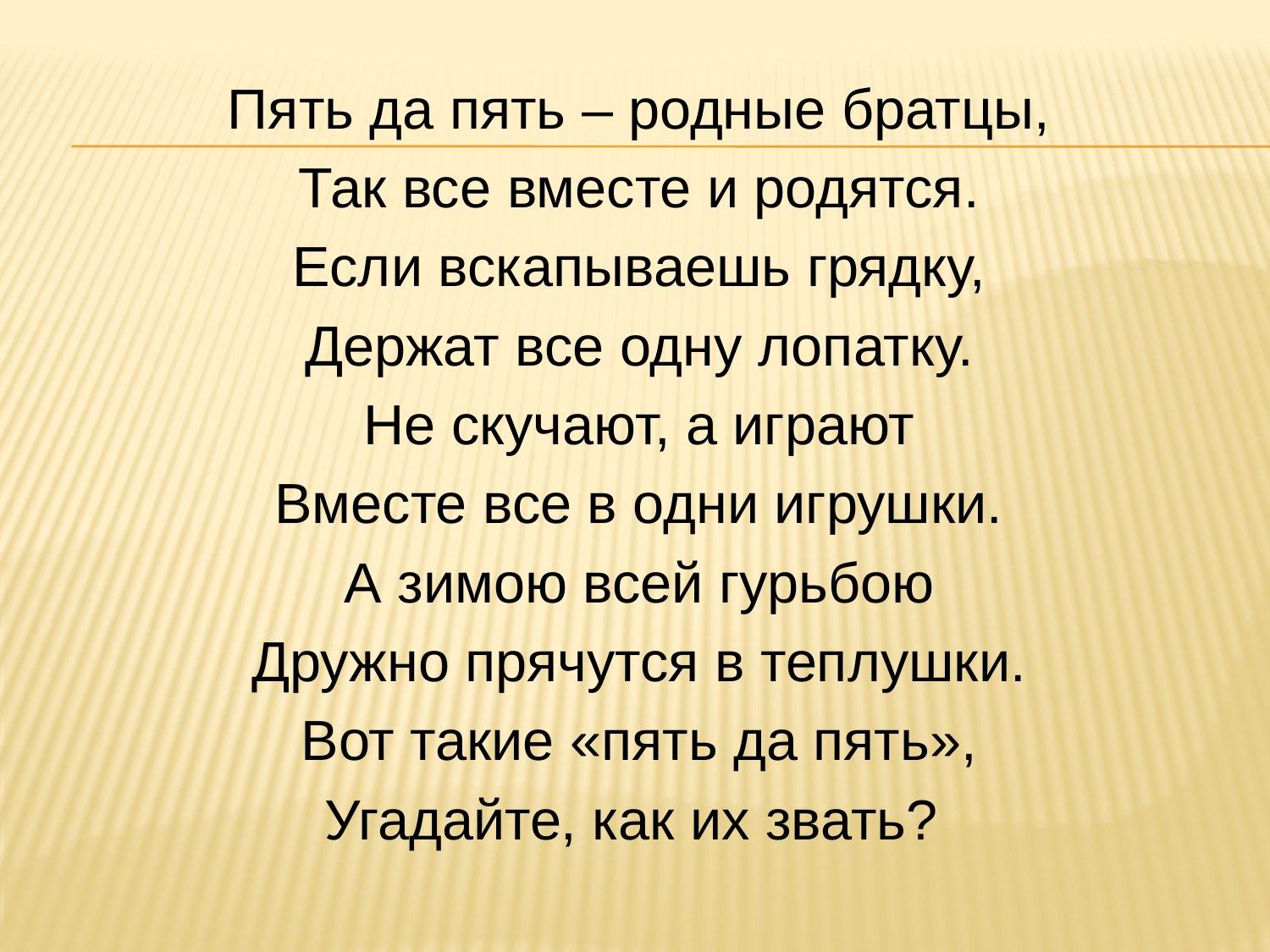

Пять да пять – родные братцы,
Так все вместе и родятся.
Если вскапываешь грядку,
Держат все одну лопатку.
Не скучают, а играют
Вместе все в одни игрушки.
А зимою всей гурьбою
Дружно прячутся в теплушки.
Вот такие «пять да пять»,
Угадайте, как их звать?